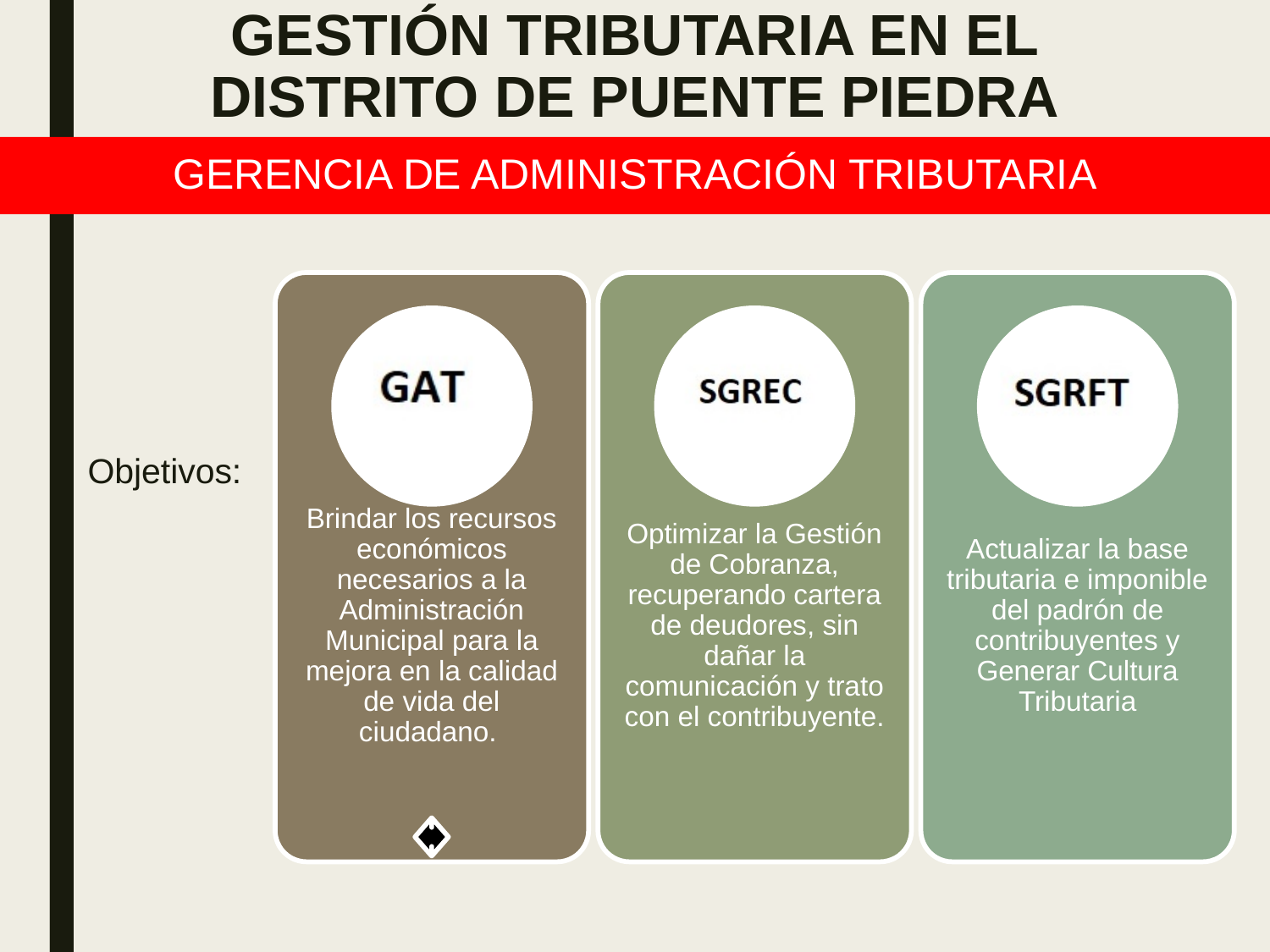

GESTIÓN TRIBUTARIA EN EL DISTRITO DE PUENTE PIEDRA
# GERENCIA DE ADMINISTRACIÓN TRIBUTARIA
Brindar los recursos económicos necesarios a la Administración Municipal para la mejora en la calidad de vida del ciudadano.
Optimizar la Gestión de Cobranza, recuperando cartera de deudores, sin dañar la comunicación y trato con el contribuyente.
Actualizar la base tributaria e imponible del padrón de contribuyentes y Generar Cultura Tributaria
Objetivos: